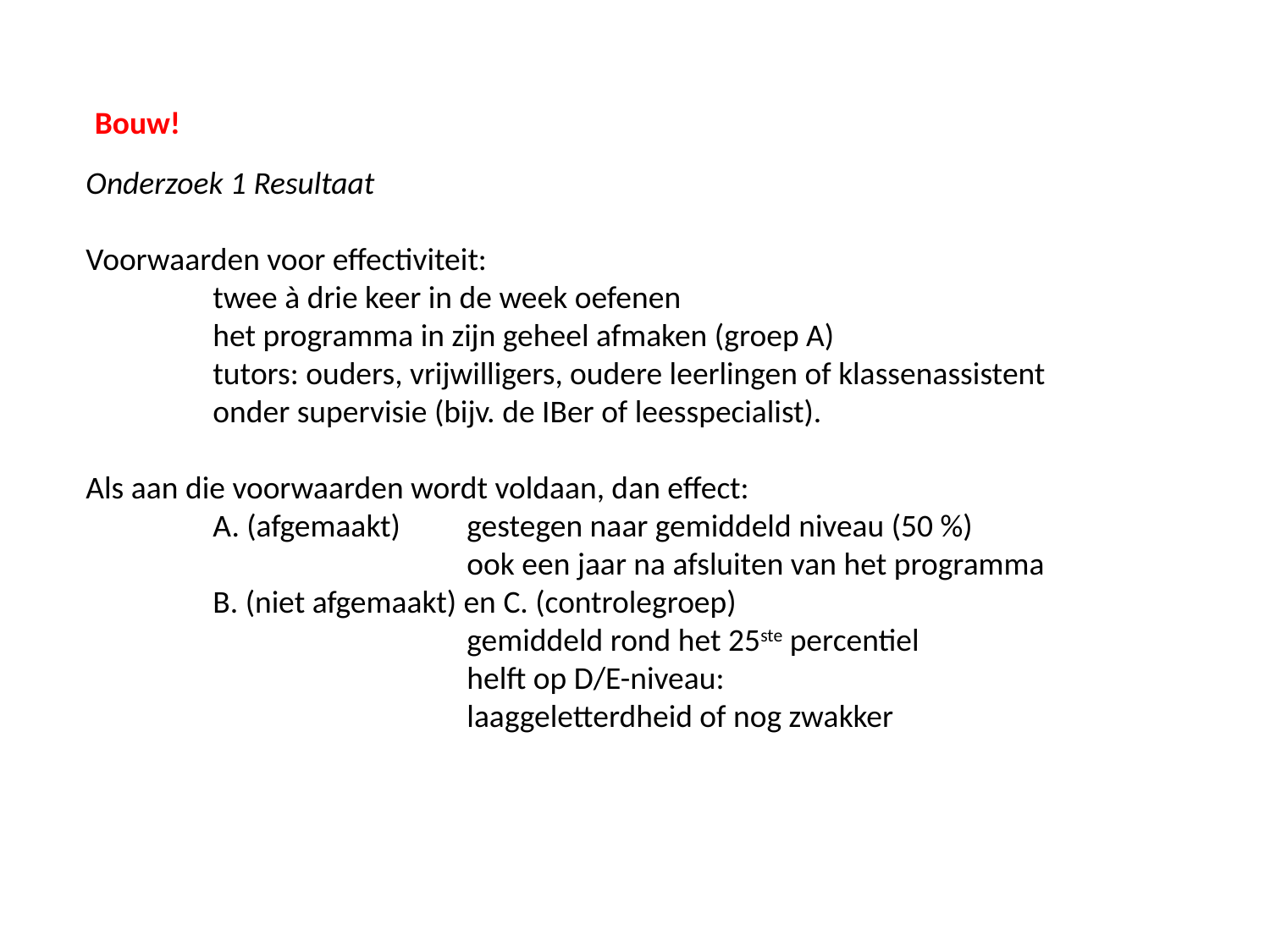

Bouw!
Onderzoek 1 Resultaat

Voorwaarden voor effectiviteit:
	twee à drie keer in de week oefenen
	het programma in zijn geheel afmaken (groep A)
	tutors: ouders, vrijwilligers, oudere leerlingen of klassenassistent
onder supervisie (bijv. de IBer of leesspecialist).

Als aan die voorwaarden wordt voldaan, dan effect:
	A. (afgemaakt) 	gestegen naar gemiddeld niveau (50 %)
			ook een jaar na afsluiten van het programma
	B. (niet afgemaakt) en C. (controlegroep)
			gemiddeld rond het 25ste percentiel
			helft op D/E-niveau:
			laaggeletterdheid of nog zwakker